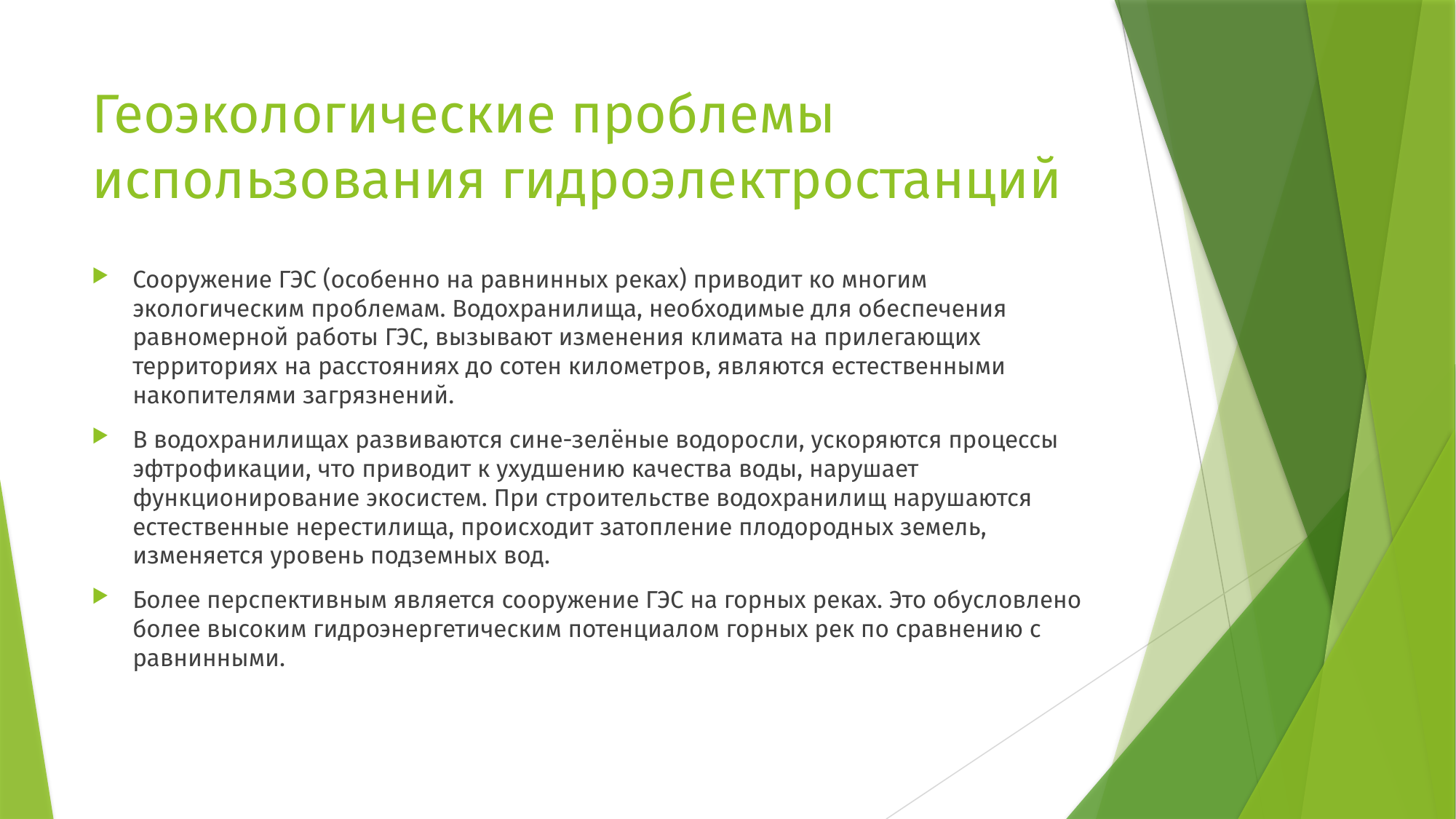

# Геоэкологические проблемы использования гидроэлектростанций
Сооружение ГЭС (особенно на равнинных реках) приводит ко многим экологическим проблемам. Водохранилища, необходимые для обеспечения равномерной работы ГЭС, вызывают изменения климата на прилегающих территориях на расстояниях до сотен километров, являются естественными накопителями загрязнений.
В водохранилищах развиваются сине-зелёные водоросли, ускоряются процессы эфтрофикации, что приводит к ухудшению качества воды, нарушает функционирование экосистем. При строительстве водохранилищ нарушаются естественные нерестилища, происходит затопление плодородных земель, изменяется уровень подземных вод.
Более перспективным является сооружение ГЭС на горных реках. Это обусловлено более высоким гидроэнергетическим потенциалом горных рек по сравнению с равнинными.